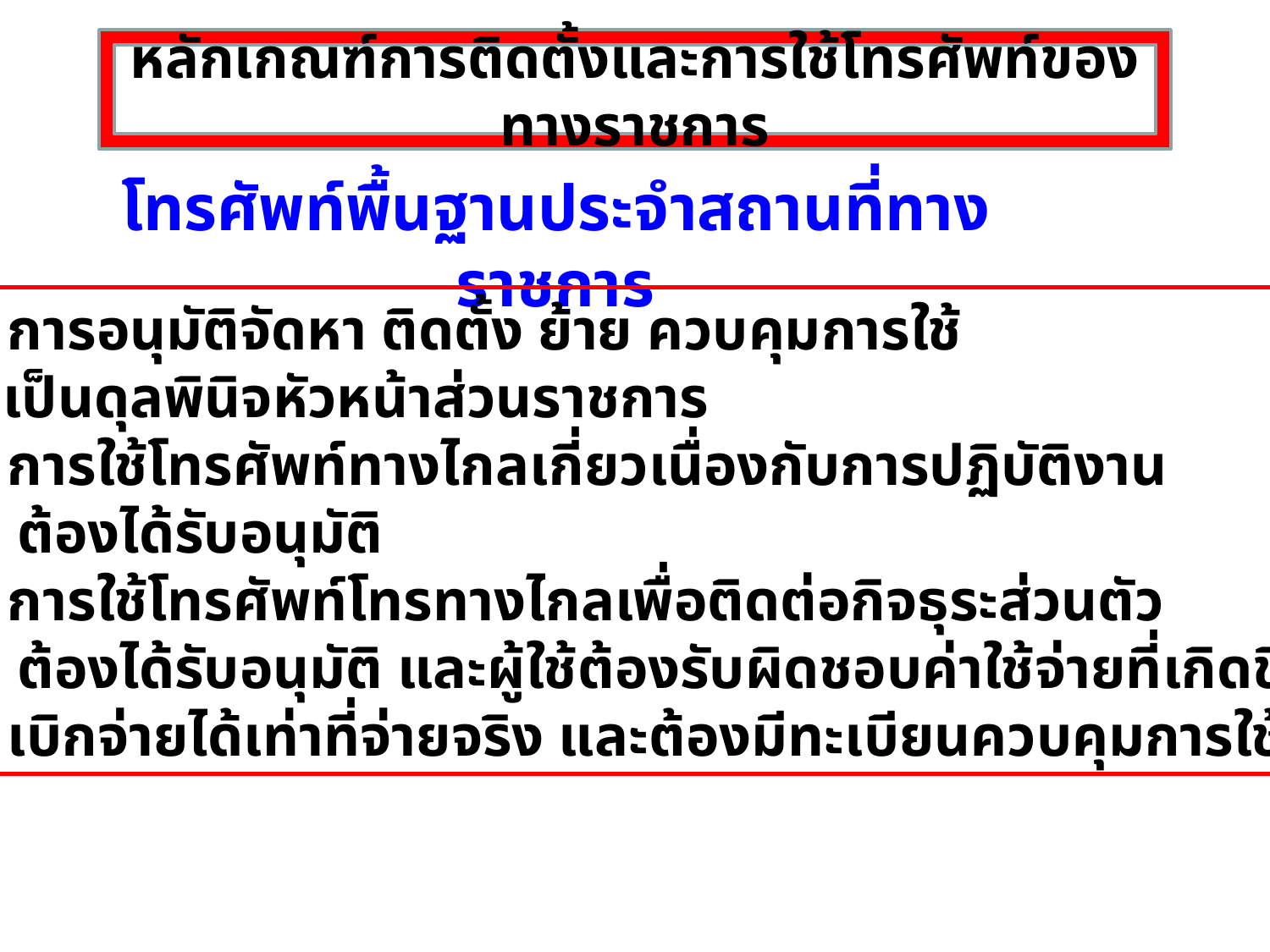

หลักเกณฑ์การติดตั้งและการใช้โทรศัพท์ของทางราชการ
โทรศัพท์พื้นฐานประจำสถานที่ทางราชการ
 การอนุมัติจัดหา ติดตั้ง ย้าย ควบคุมการใช้
   เป็นดุลพินิจหัวหน้าส่วนราชการ
 การใช้โทรศัพท์ทางไกลเกี่ยวเนื่องกับการปฏิบัติงาน
    ต้องได้รับอนุมัติ
 การใช้โทรศัพท์โทรทางไกลเพื่อติดต่อกิจธุระส่วนตัว
    ต้องได้รับอนุมัติ และผู้ใช้ต้องรับผิดชอบค่าใช้จ่ายที่เกิดขึ้น
 เบิกจ่ายได้เท่าที่จ่ายจริง และต้องมีทะเบียนควบคุมการใช้

122